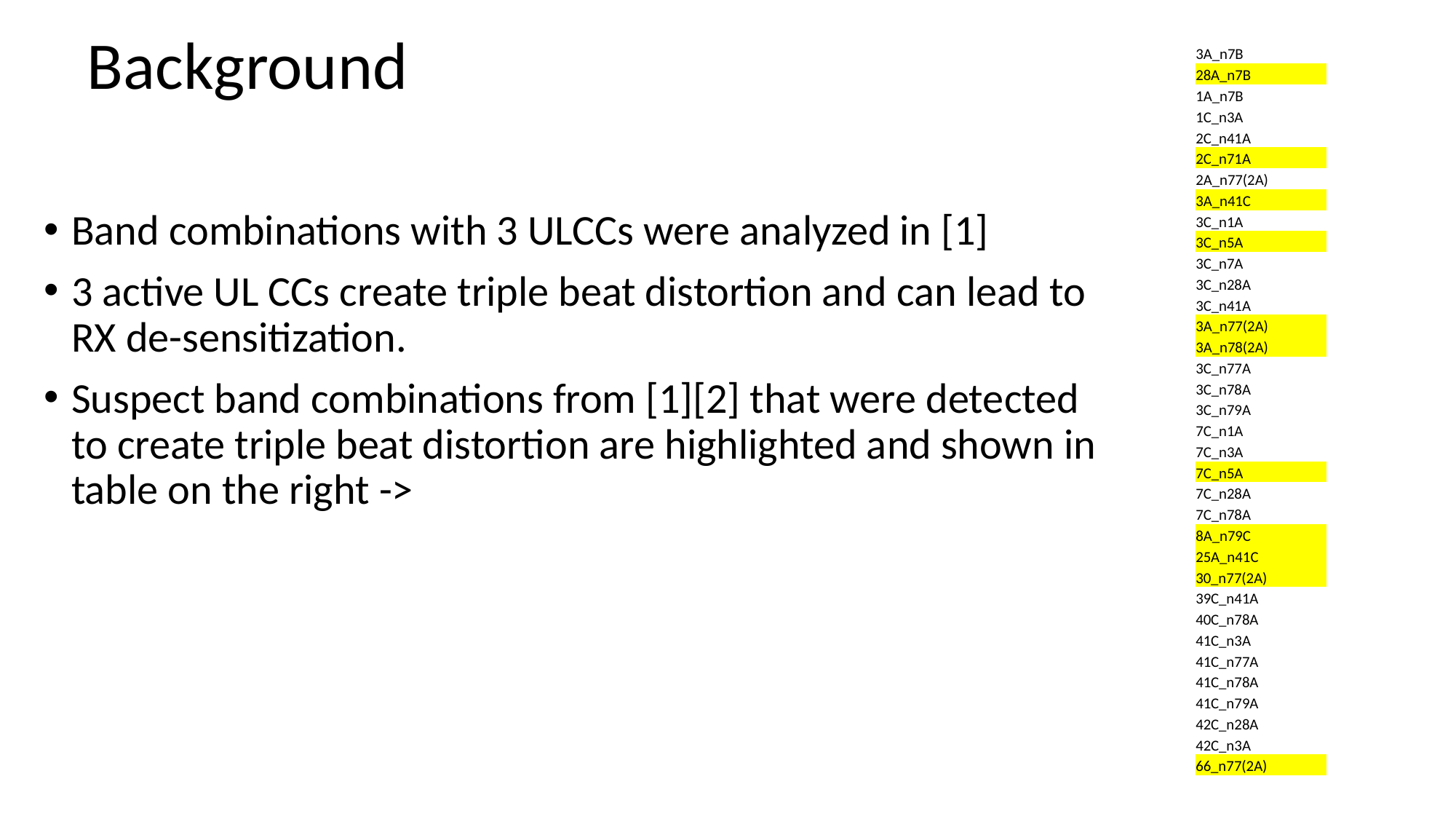

# Background
| 3A\_n7B |
| --- |
| 28A\_n7B |
| 1A\_n7B |
| 1C\_n3A |
| 2C\_n41A |
| 2C\_n71A |
| 2A\_n77(2A) |
| 3A\_n41C |
| 3C\_n1A |
| 3C\_n5A |
| 3C\_n7A |
| 3C\_n28A |
| 3C\_n41A |
| 3A\_n77(2A) |
| 3A\_n78(2A) |
| 3C\_n77A |
| 3C\_n78A |
| 3C\_n79A |
| 7C\_n1A |
| 7C\_n3A |
| 7C\_n5A |
| 7C\_n28A |
| 7C\_n78A |
| 8A\_n79C |
| 25A\_n41C |
| 30\_n77(2A) |
| 39C\_n41A |
| 40C\_n78A |
| 41C\_n3A |
| 41C\_n77A |
| 41C\_n78A |
| 41C\_n79A |
| 42C\_n28A |
| 42C\_n3A |
| 66\_n77(2A) |
Band combinations with 3 ULCCs were analyzed in [1]
3 active UL CCs create triple beat distortion and can lead to RX de-sensitization.
Suspect band combinations from [1][2] that were detected to create triple beat distortion are highlighted and shown in table on the right ->